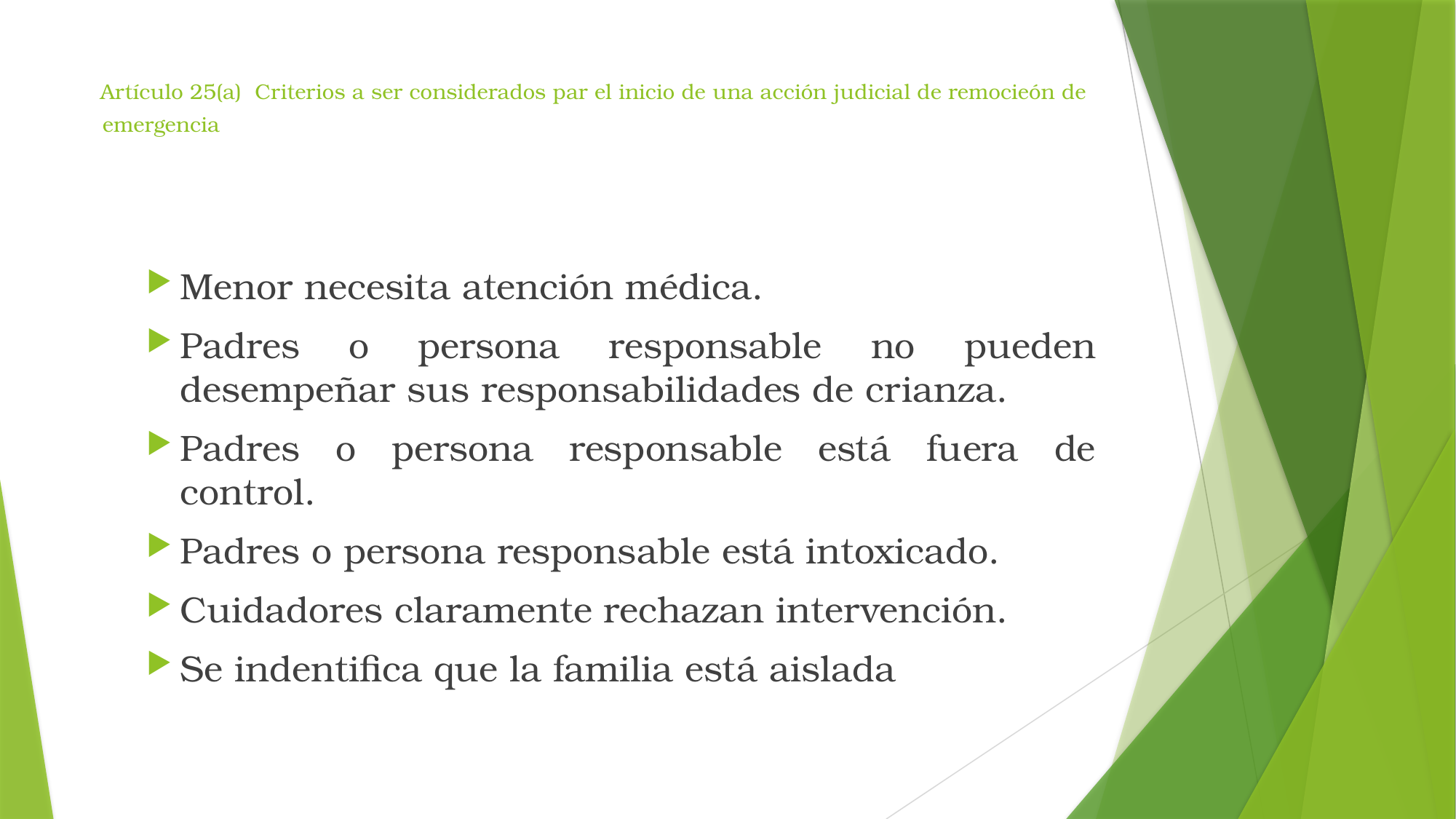

# Artículo 25(a)  Criterios a ser considerados par el inicio de una acción judicial de remocieón de emergenciaR ARTÍCULO 25-A. CRITERIOS A SER CONSIDERADOS PARA EL INICIO DE UNA ACCIÓN JUDICIAL DE CUSTODIA DE EMERGENCIA O CUSTODIA TÍCULO 25-A. CRITERIOS A SER CONSIDERADOS PARA EL INICIO DE UNA ACCIÓN JUDICIAL DE CUSTODIA DE EMERGENCIA O CUSTODIA
Menor necesita atención médica.
Padres o persona responsable no pueden desempeñar sus responsabilidades de crianza.
Padres o persona responsable está fuera de control.
Padres o persona responsable está intoxicado.
Cuidadores claramente rechazan intervención.
Se indentifica que la familia está aislada